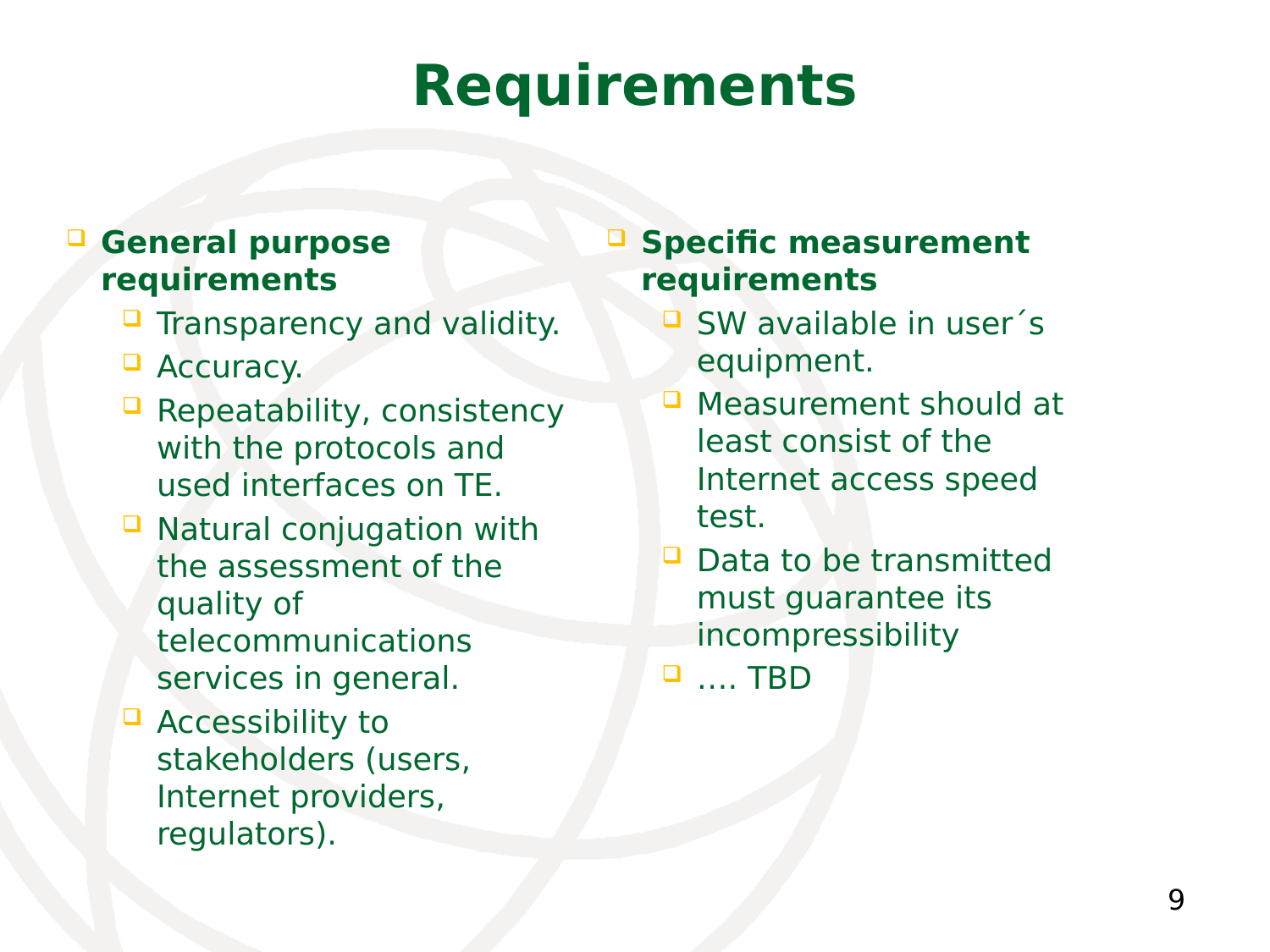

# Requirements

General purpose requirements
Transparency and validity.
Accuracy.
Repeatability, consistency with the protocols and used interfaces on TE.
Natural conjugation with the assessment of the quality of telecommunications services in general.
Accessibility to stakeholders (users, Internet providers, regulators).
Specific measurement requirements
SW available in user´s equipment.
Measurement should at least consist of the Internet access speed test.
Data to be transmitted must guarantee its incompressibility
…. TBD
9